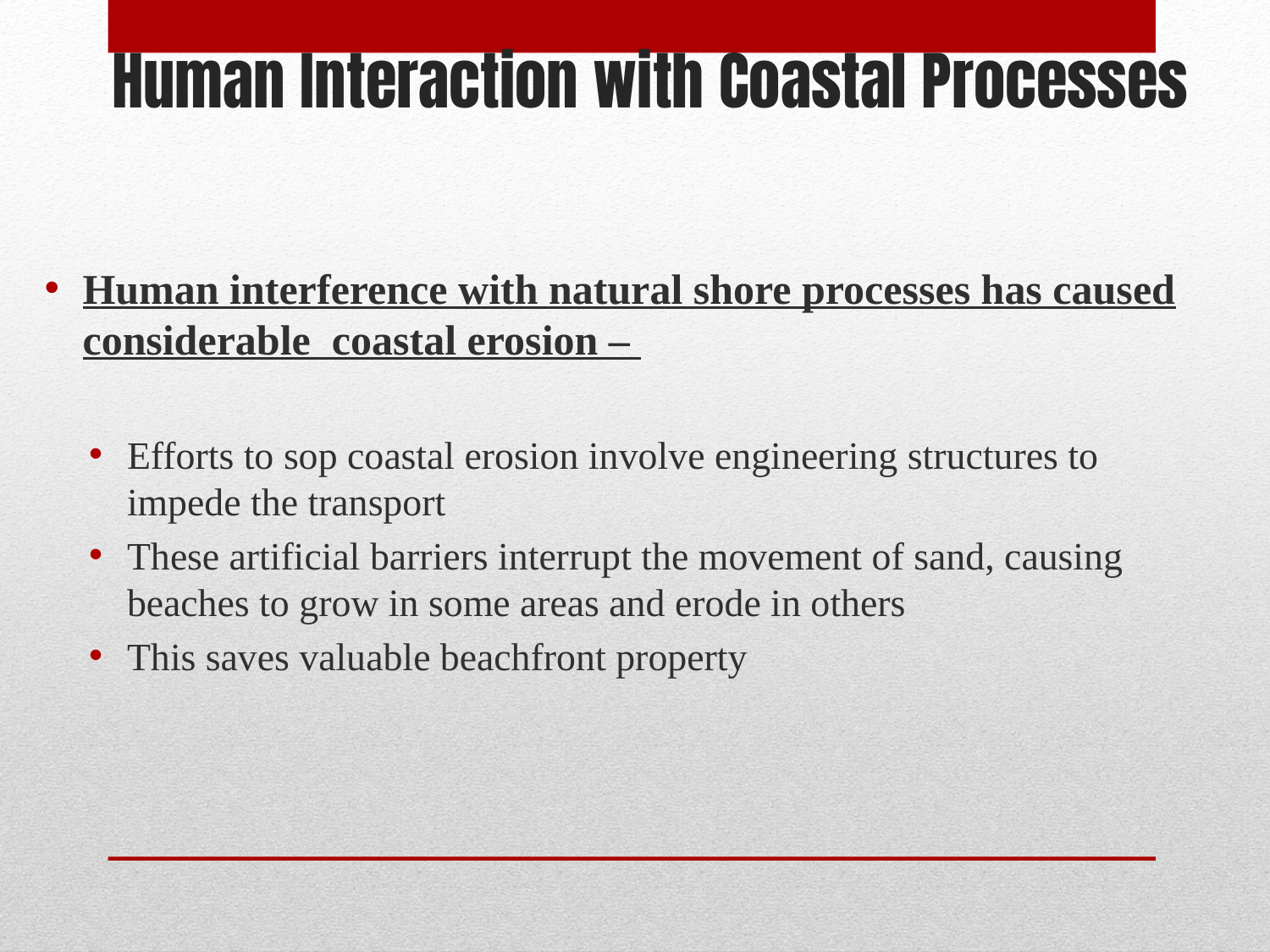

Human Interaction with Coastal Processes
Human interference with natural shore processes has caused considerable  coastal erosion –

Efforts to sop coastal erosion involve engineering structures to impede the transport
These artificial barriers interrupt the movement of sand, causing beaches to grow in some areas and erode in others
This saves valuable beachfront property